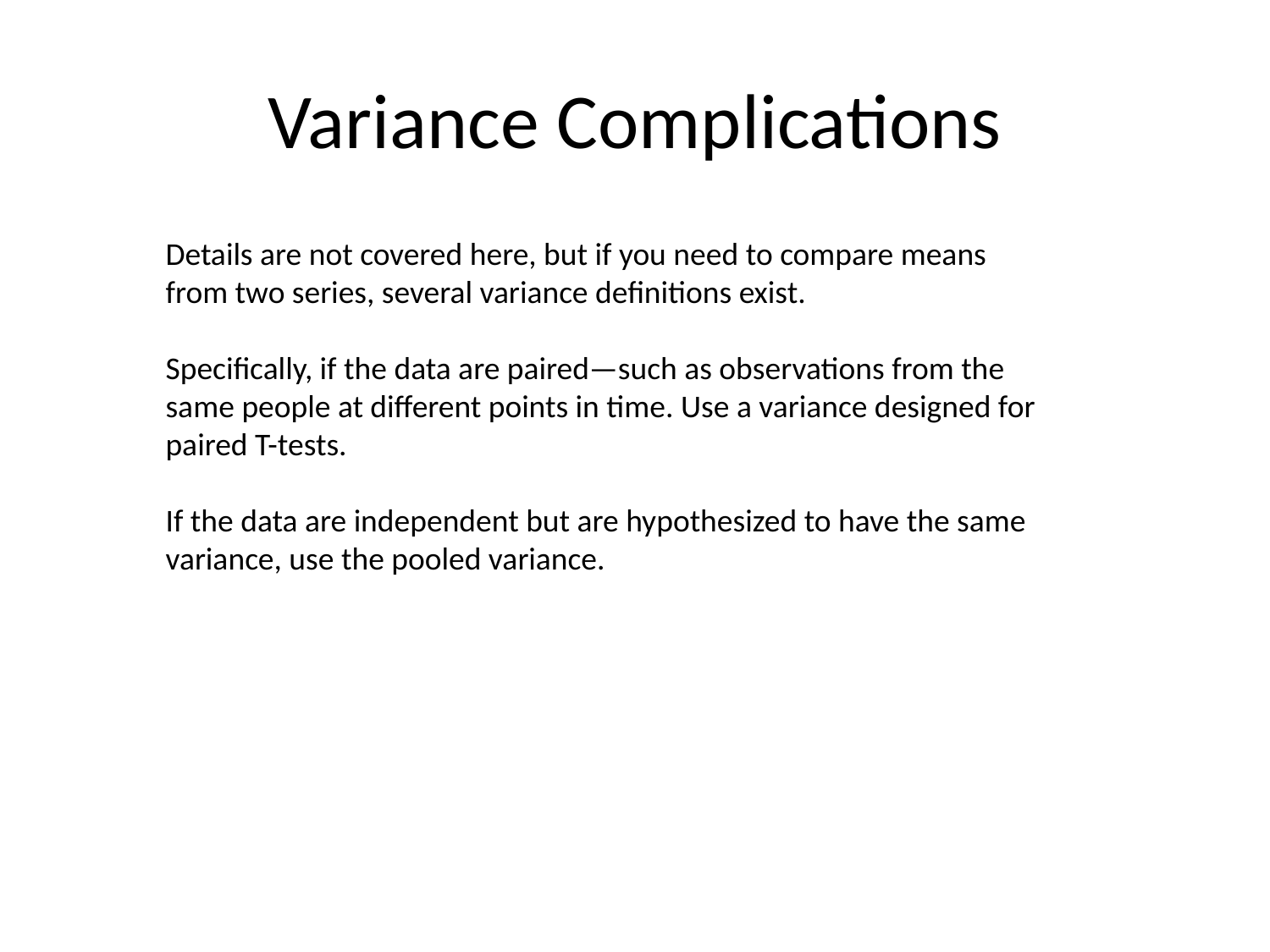

# Variance Complications
Details are not covered here, but if you need to compare means from two series, several variance definitions exist.

Specifically, if the data are paired—such as observations from the same people at different points in time. Use a variance designed for paired T-tests.

If the data are independent but are hypothesized to have the same variance, use the pooled variance.